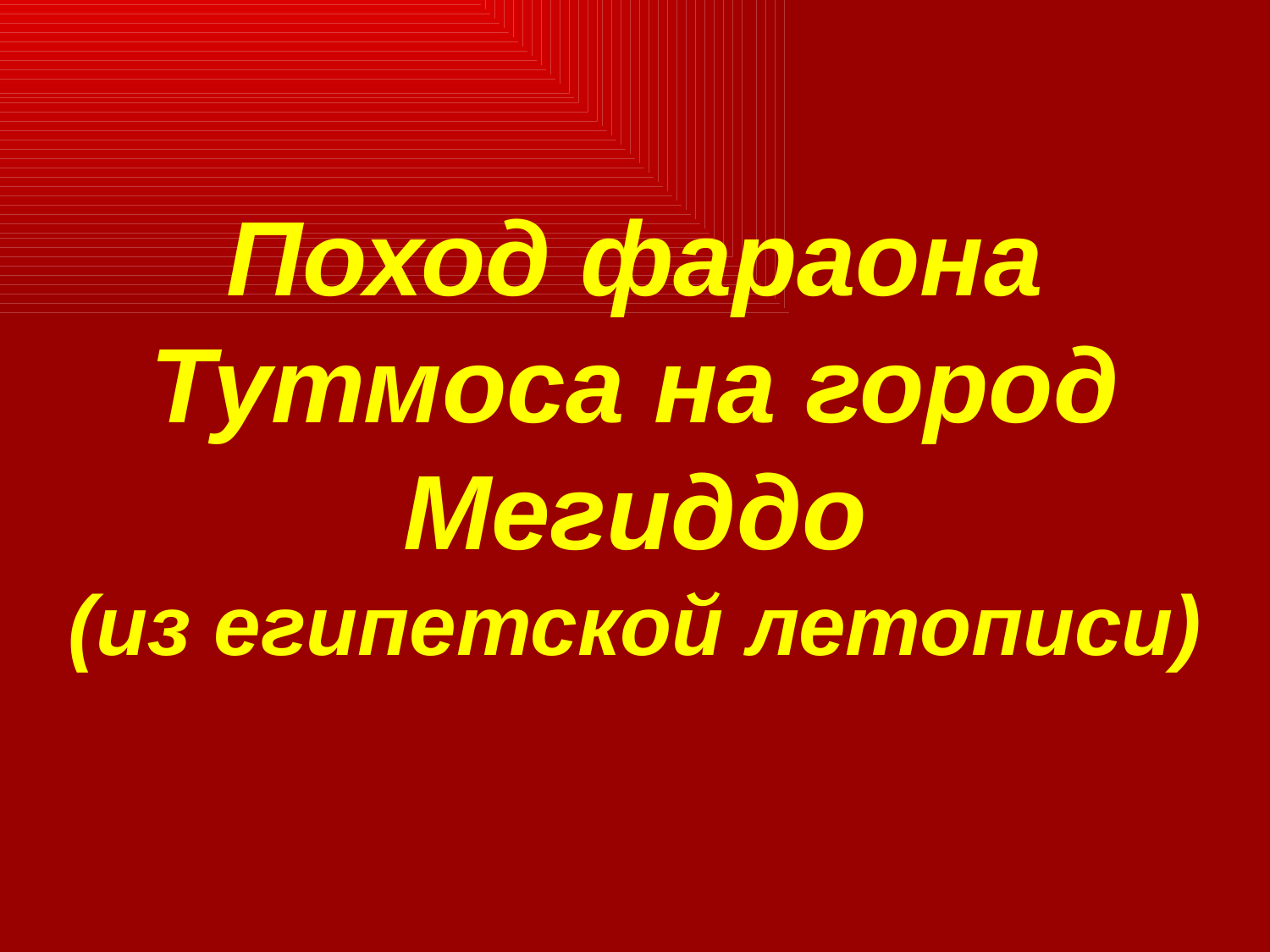

# Поход фараона Тутмоса на город Мегиддо (из египетской летописи)